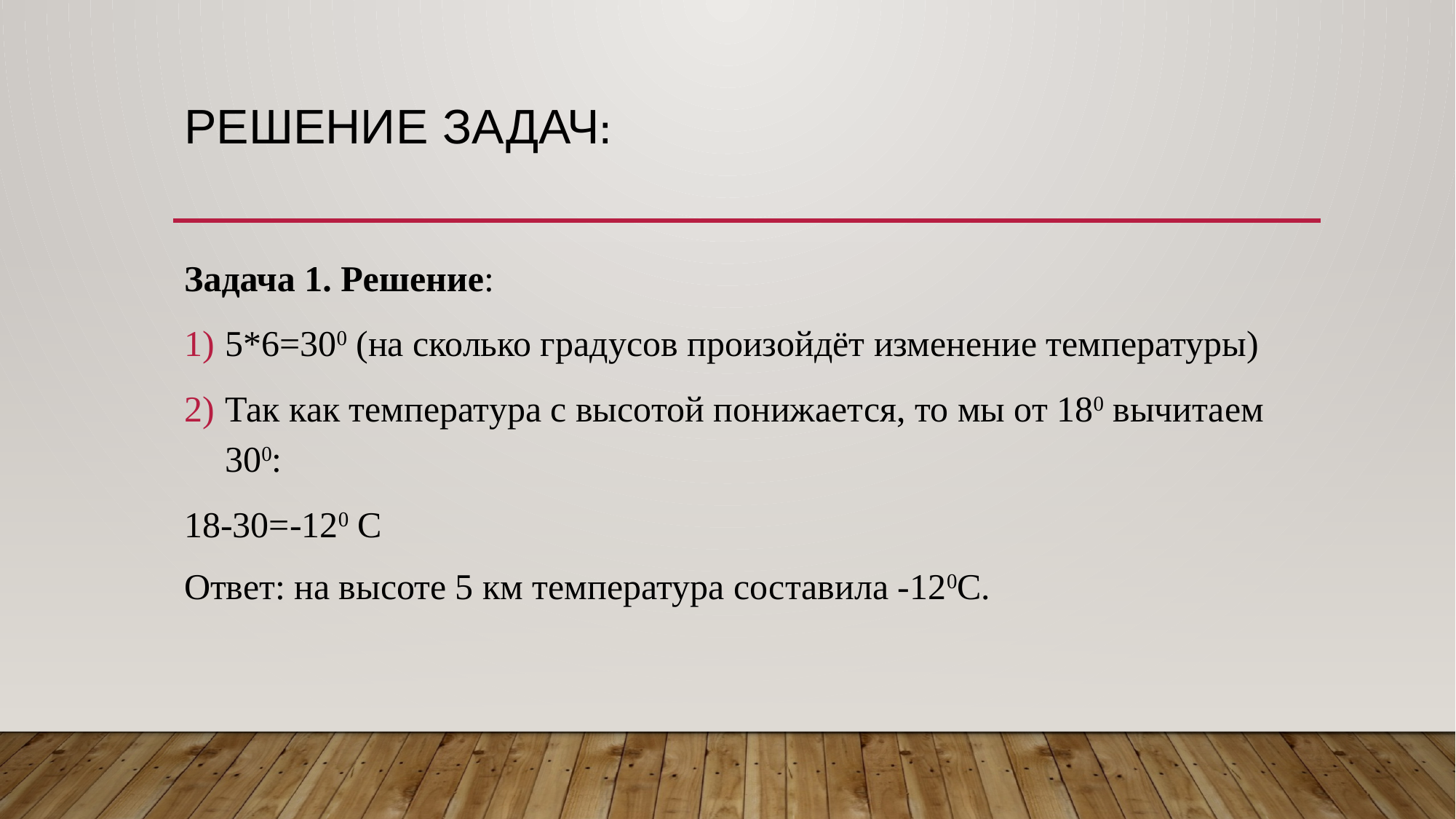

# Решение задач:
Задача 1. Решение:
5*6=300 (на сколько градусов произойдёт изменение температуры)
Так как температура с высотой понижается, то мы от 180 вычитаем 300:
18-30=-120 С
Ответ: на высоте 5 км температура составила -120С.